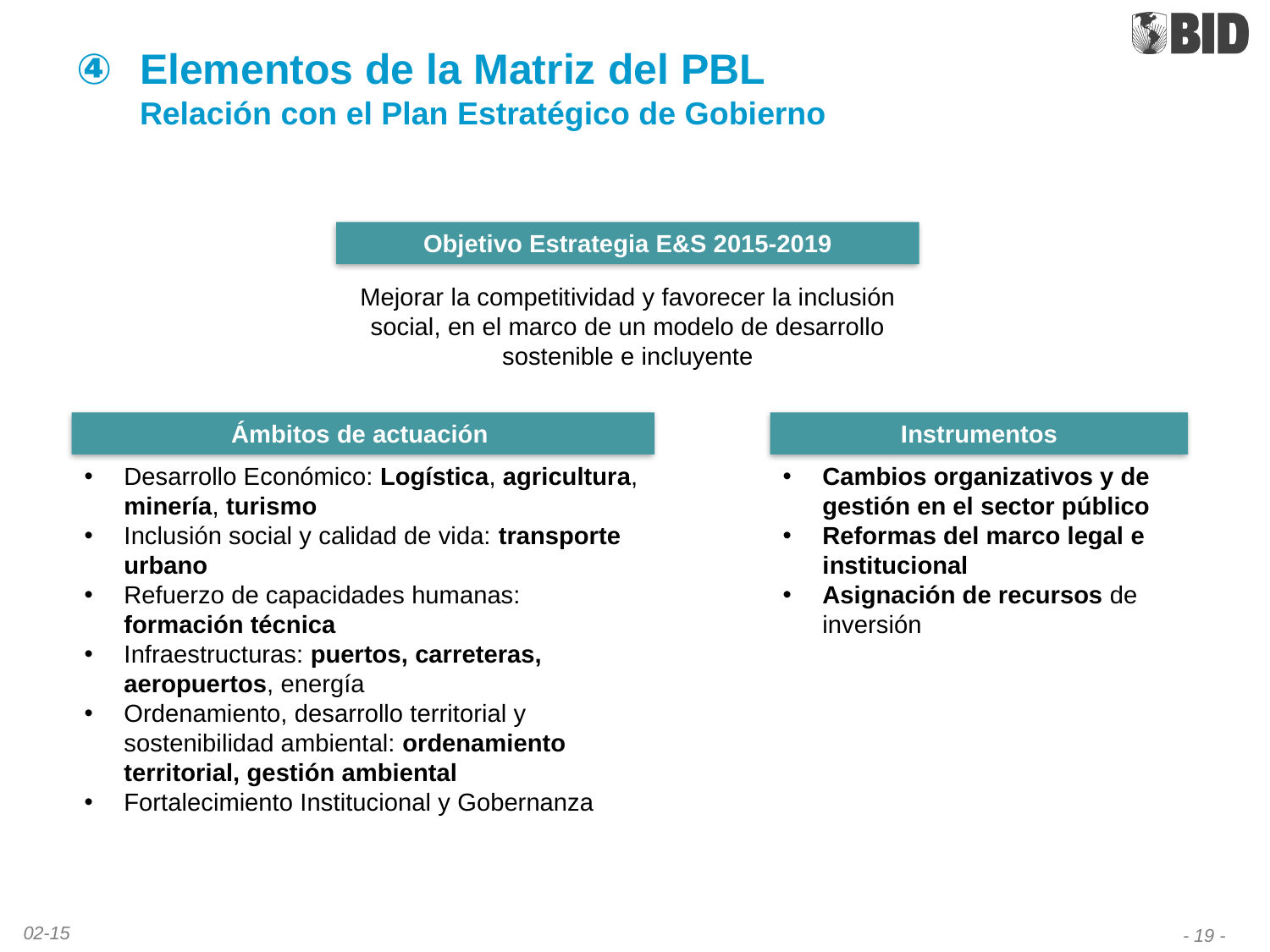

# Elementos de la Matriz del PBL Relación con el Plan Estratégico de Gobierno
Objetivo Estrategia E&S 2015-2019
Mejorar la competitividad y favorecer la inclusión social, en el marco de un modelo de desarrollo sostenible e incluyente
Ámbitos de actuación
Instrumentos
Desarrollo Económico: Logística, agricultura, minería, turismo
Inclusión social y calidad de vida: transporte urbano
Refuerzo de capacidades humanas: formación técnica
Infraestructuras: puertos, carreteras, aeropuertos, energía
Ordenamiento, desarrollo territorial y sostenibilidad ambiental: ordenamiento territorial, gestión ambiental
Fortalecimiento Institucional y Gobernanza
Cambios organizativos y de gestión en el sector público
Reformas del marco legal e institucional
Asignación de recursos de inversión
02-15
- 19 -